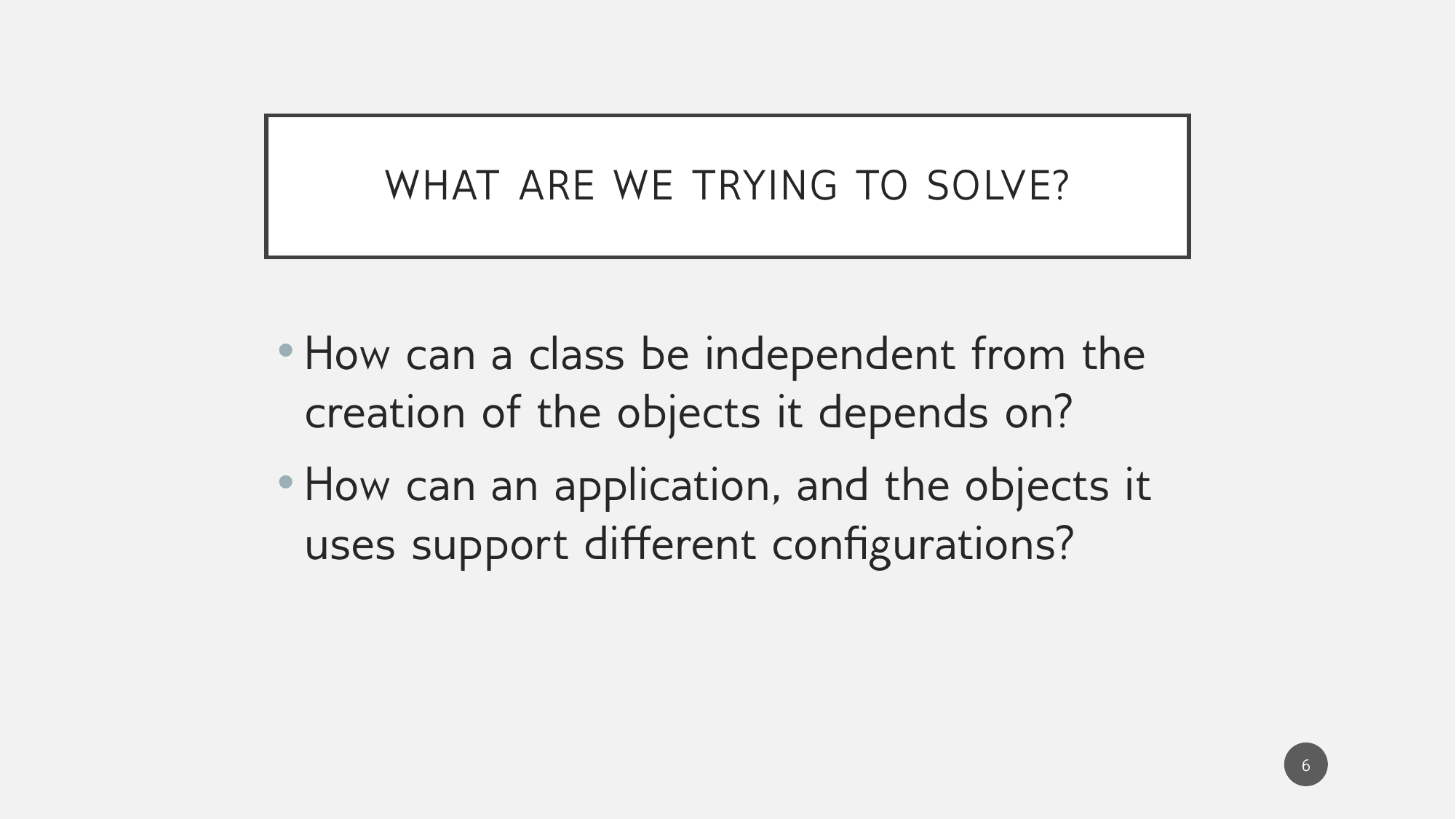

# What are we trying to solve?
How can a class be independent from the creation of the objects it depends on?
How can an application, and the objects it uses support different configurations?
6